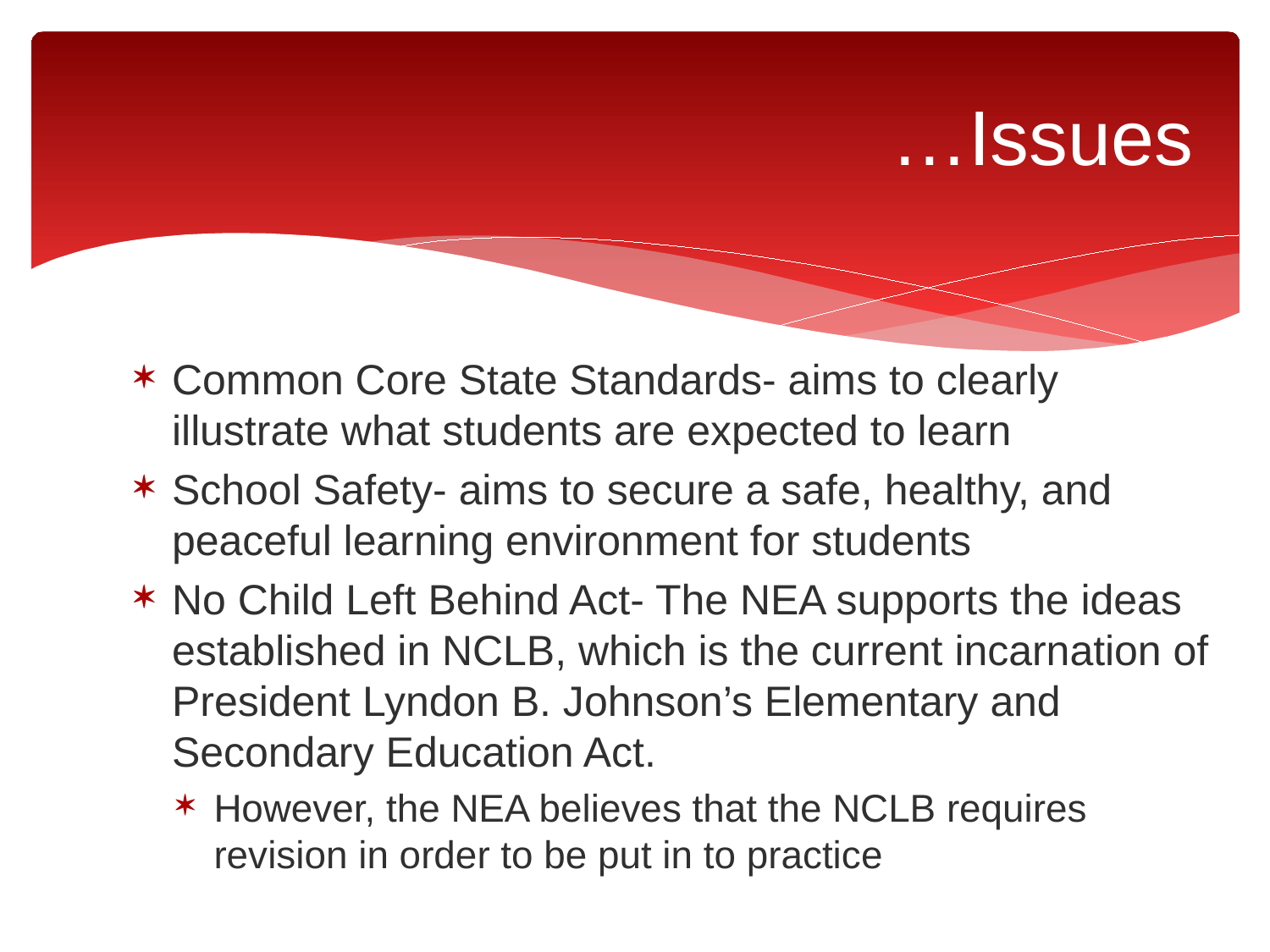

# …Issues
Common Core State Standards- aims to clearly illustrate what students are expected to learn
School Safety- aims to secure a safe, healthy, and peaceful learning environment for students
No Child Left Behind Act- The NEA supports the ideas established in NCLB, which is the current incarnation of President Lyndon B. Johnson’s Elementary and Secondary Education Act.
However, the NEA believes that the NCLB requires revision in order to be put in to practice